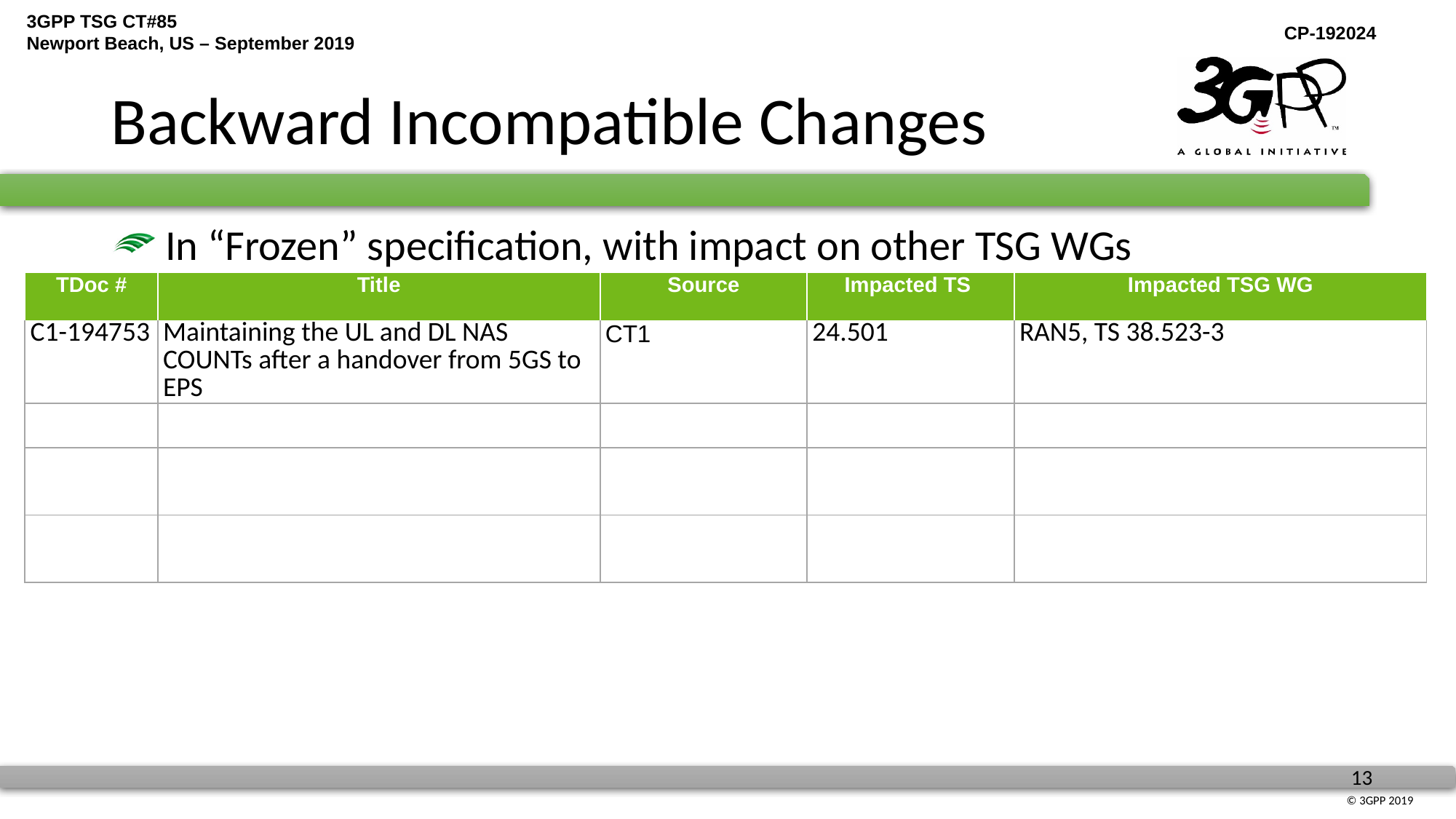

# Backward Incompatible Changes
 In “Frozen” specification, with impact on other TSG WGs
| TDoc # | Title | Source | Impacted TS | Impacted TSG WG |
| --- | --- | --- | --- | --- |
| C1-194753 | Maintaining the UL and DL NAS COUNTs after a handover from 5GS to EPS | CT1 | 24.501 | RAN5, TS 38.523-3 |
|  |  |  |  |  |
|  |  |  |  |  |
|  |  |  |  |  |